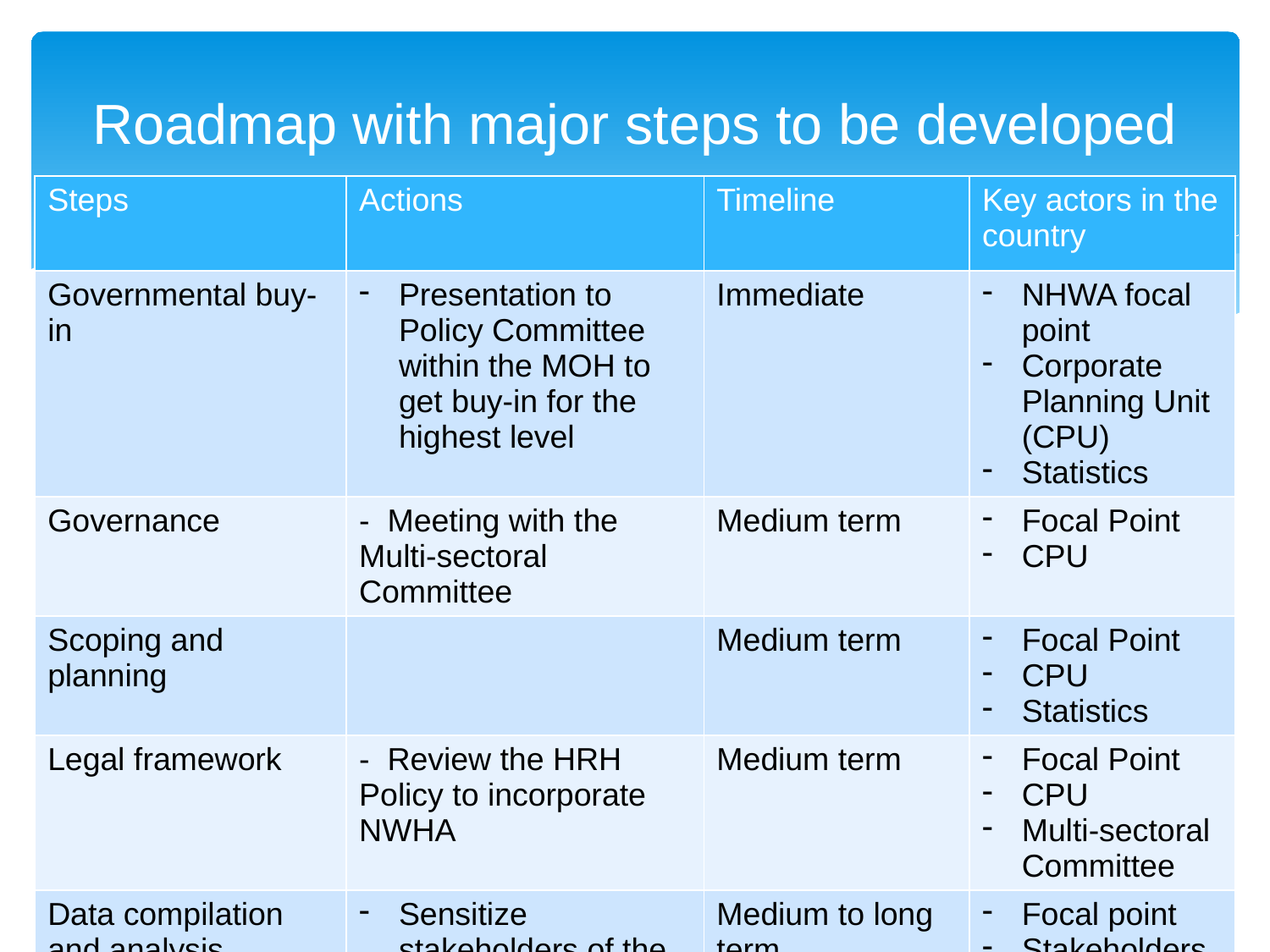

# Roadmap with major steps to be developed
| Steps | Actions | Timeline | Key actors in the country |
| --- | --- | --- | --- |
| Governmental buy-in | Presentation to Policy Committee within the MOH to get buy-in for the highest level | Immediate | NHWA focal point Corporate Planning Unit (CPU) Statistics |
| Governance | - Meeting with the Multi-sectoral Committee | Medium term | Focal Point CPU |
| Scoping and planning |  | Medium term | Focal Point CPU Statistics |
| Legal framework | - Review the HRH Policy to incorporate NWHA | Medium term | Focal Point CPU Multi-sectoral Committee |
| Data compilation and analysis | Sensitize stakeholders of the NHWA Concept Inform them of their roles Train/introduce data entry people to use the platform | Medium to long term | Focal point Stakeholders (Min. of the Public Service (MoPS), Councils, Association, Statistics, etc) PAHO/WHO |
| Validation |  | Long term | - Focal Point |
| Dissemination |  | Long term | Focal Point Communications Unit |
| Process revision / sustainability |  | Long term | Focal Point CPU (M+E Team) |